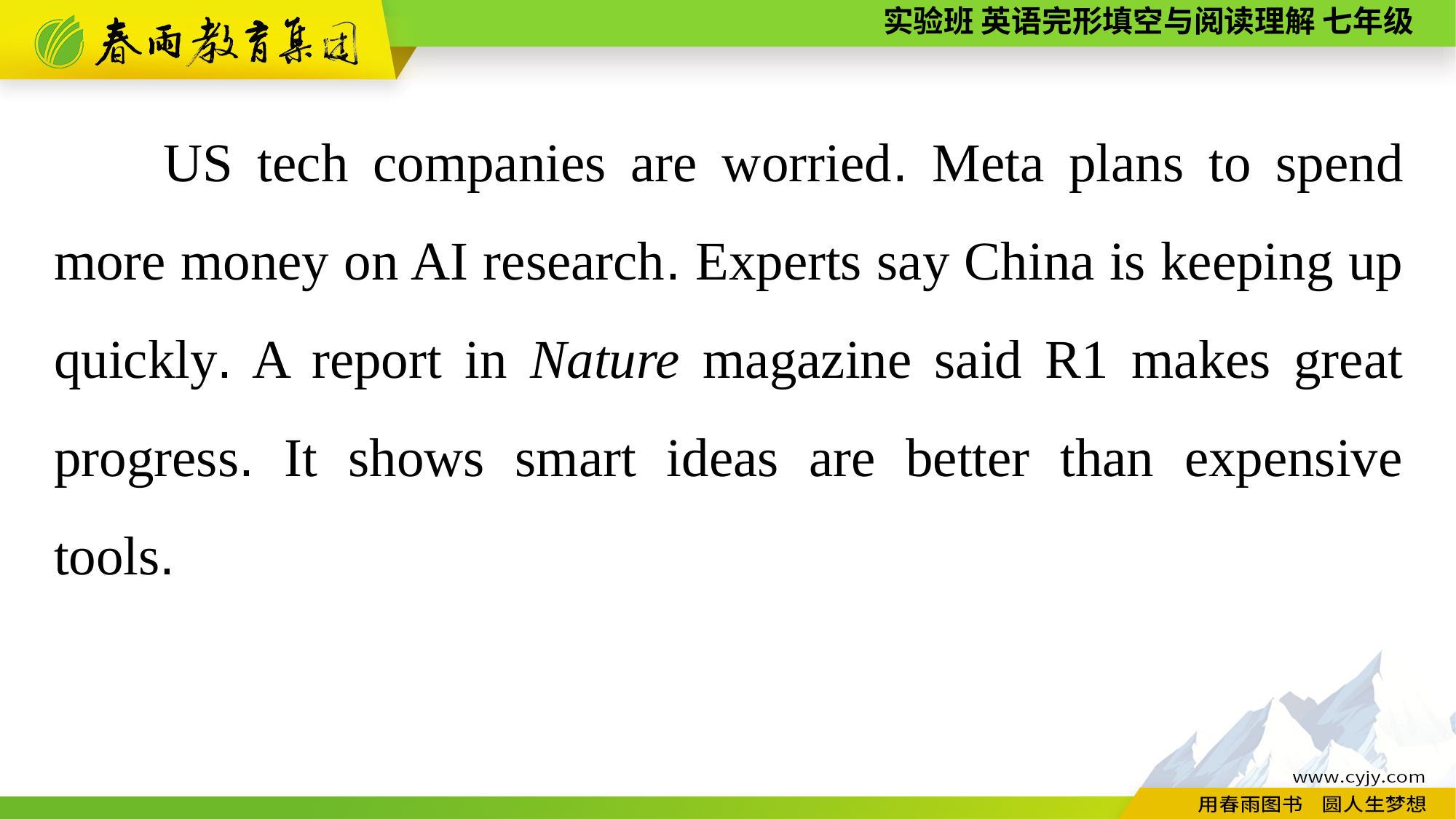

US tech companies are worried. Meta plans to spend more money on AI research. Experts say China is keeping up quickly. A report in Nature magazine said R1 makes great progress. It shows smart ideas are better than expensive tools.